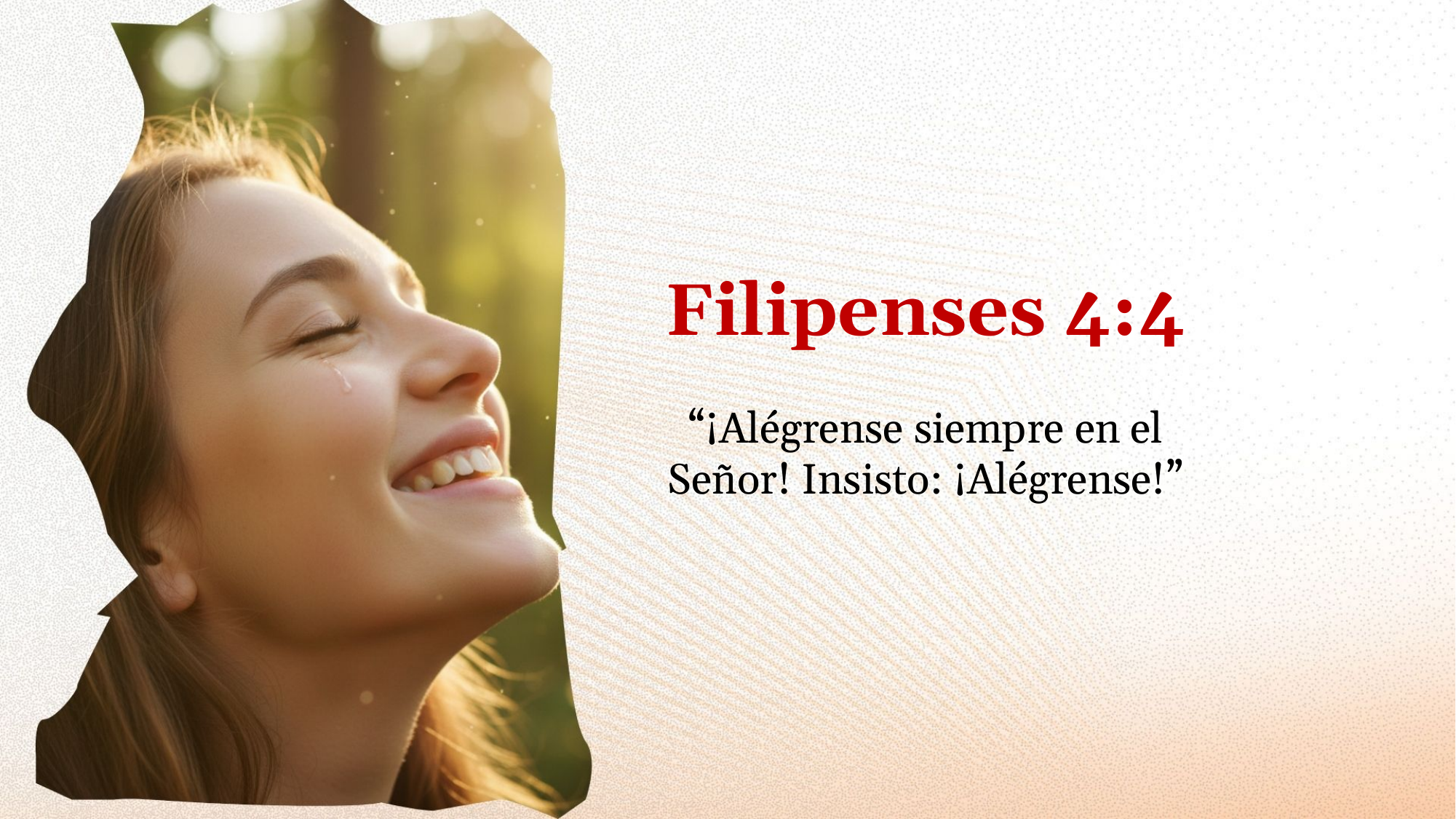

Filipenses 4:4

“¡Alégrense siempre en el Señor! Insisto: ¡Alégrense!”